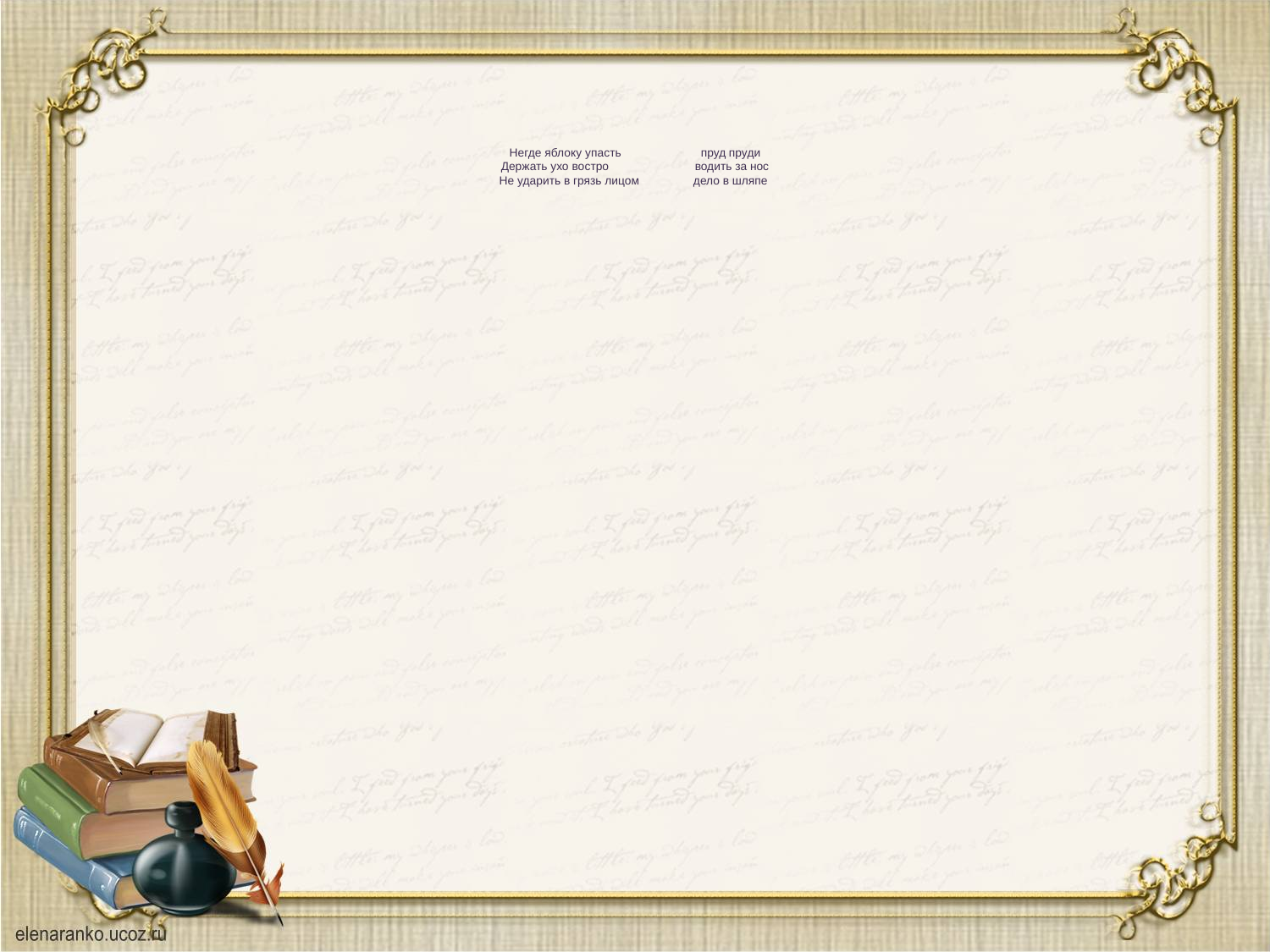

# Негде яблоку упасть                         пруд пруди Держать ухо востро                           водить за нос Не ударить в грязь лицом                 дело в шляпе